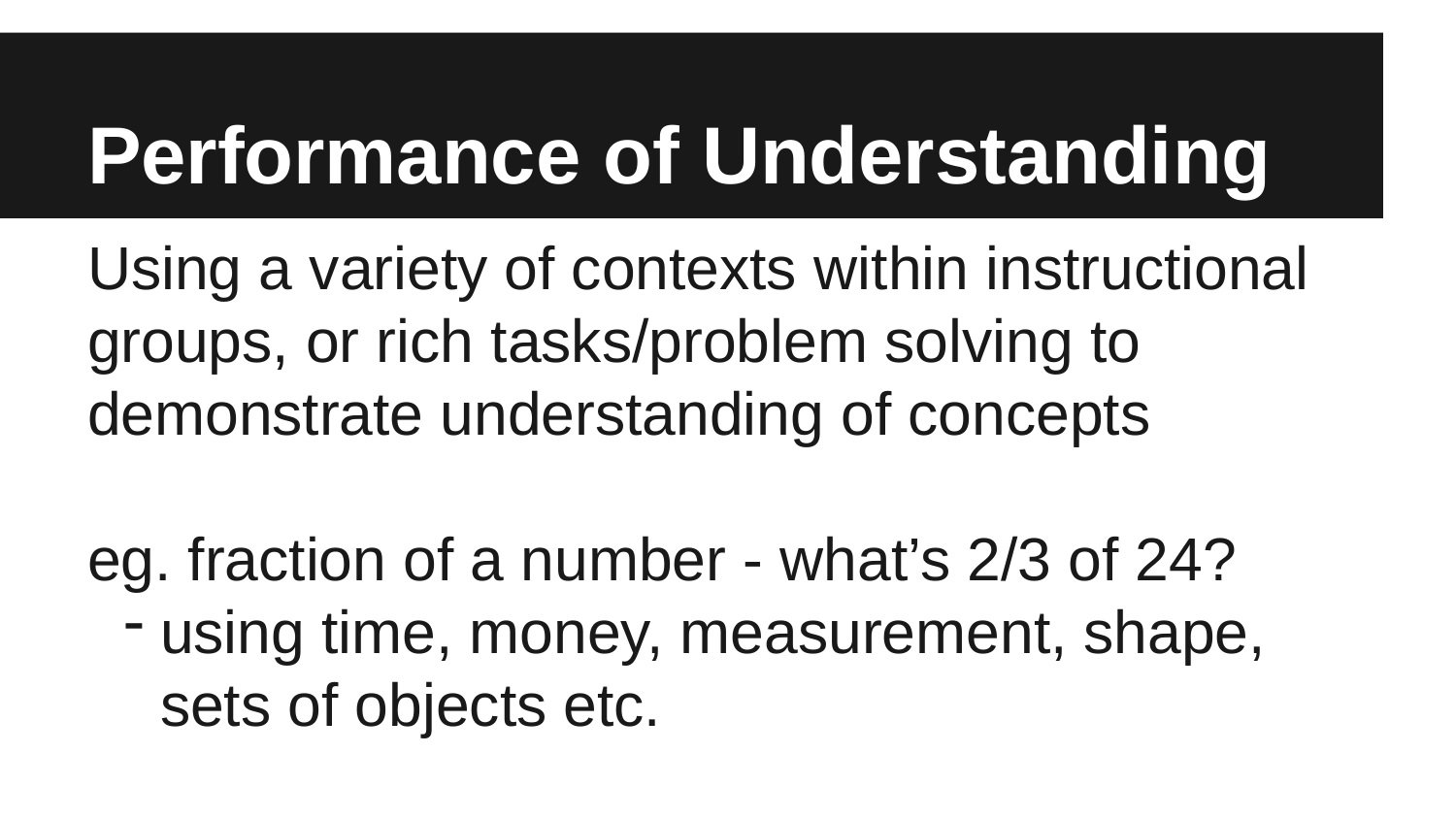

# Performance of Understanding
Using a variety of contexts within instructional groups, or rich tasks/problem solving to demonstrate understanding of concepts

eg. fraction of a number - what’s 2/3 of 24?
using time, money, measurement, shape, sets of objects etc.